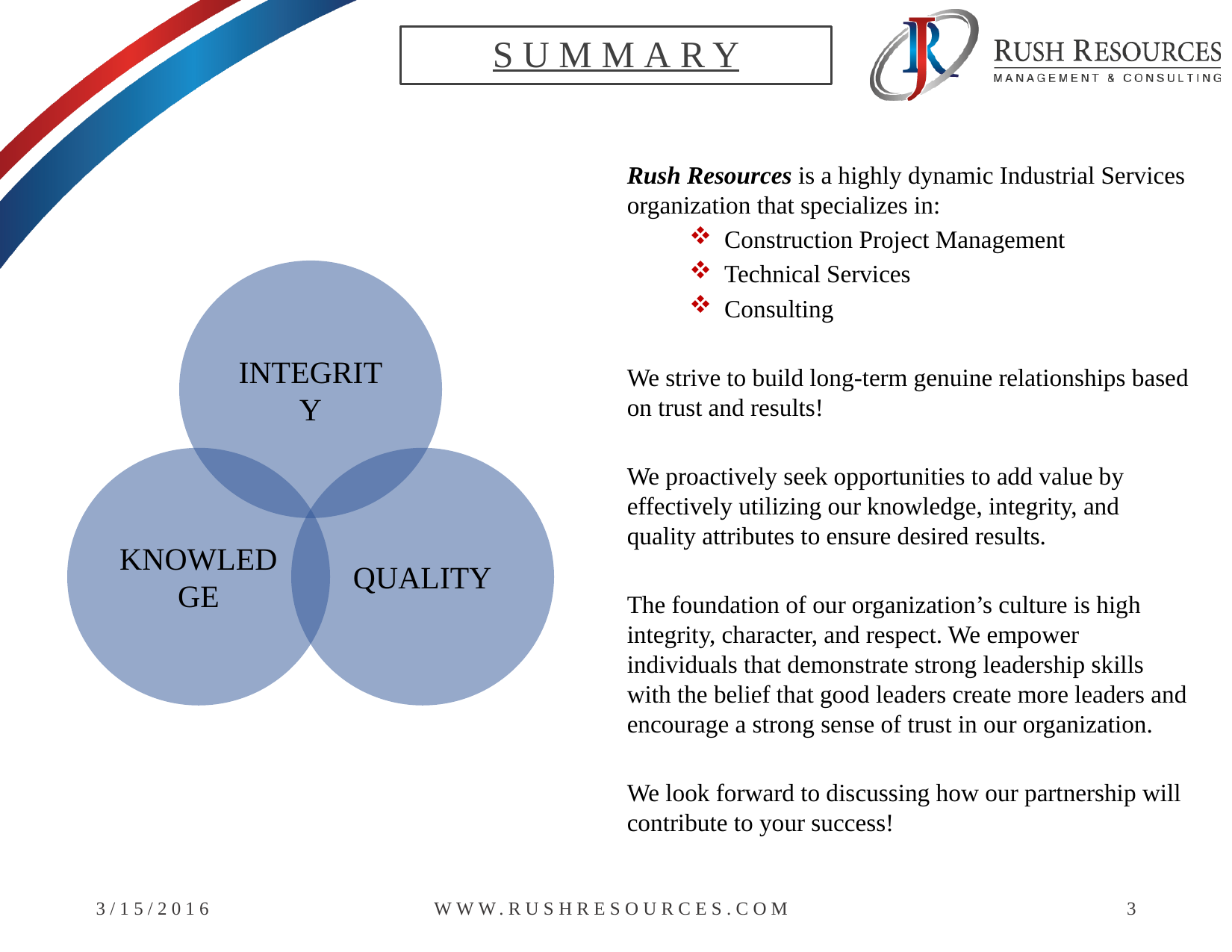

SUMMARY
Rush Resources is a highly dynamic Industrial Services organization that specializes in:
Construction Project Management
Technical Services
Consulting

We strive to build long-term genuine relationships based on trust and results!

We proactively seek opportunities to add value by effectively utilizing our knowledge, integrity, and quality attributes to ensure desired results.

The foundation of our organization’s culture is high integrity, character, and respect. We empower individuals that demonstrate strong leadership skills with the belief that good leaders create more leaders and encourage a strong sense of trust in our organization.

We look forward to discussing how our partnership will contribute to your success!
Integrity
Knowledge
Quality
3/15/2016
WWW.RUSHRESOURCES.COM
3